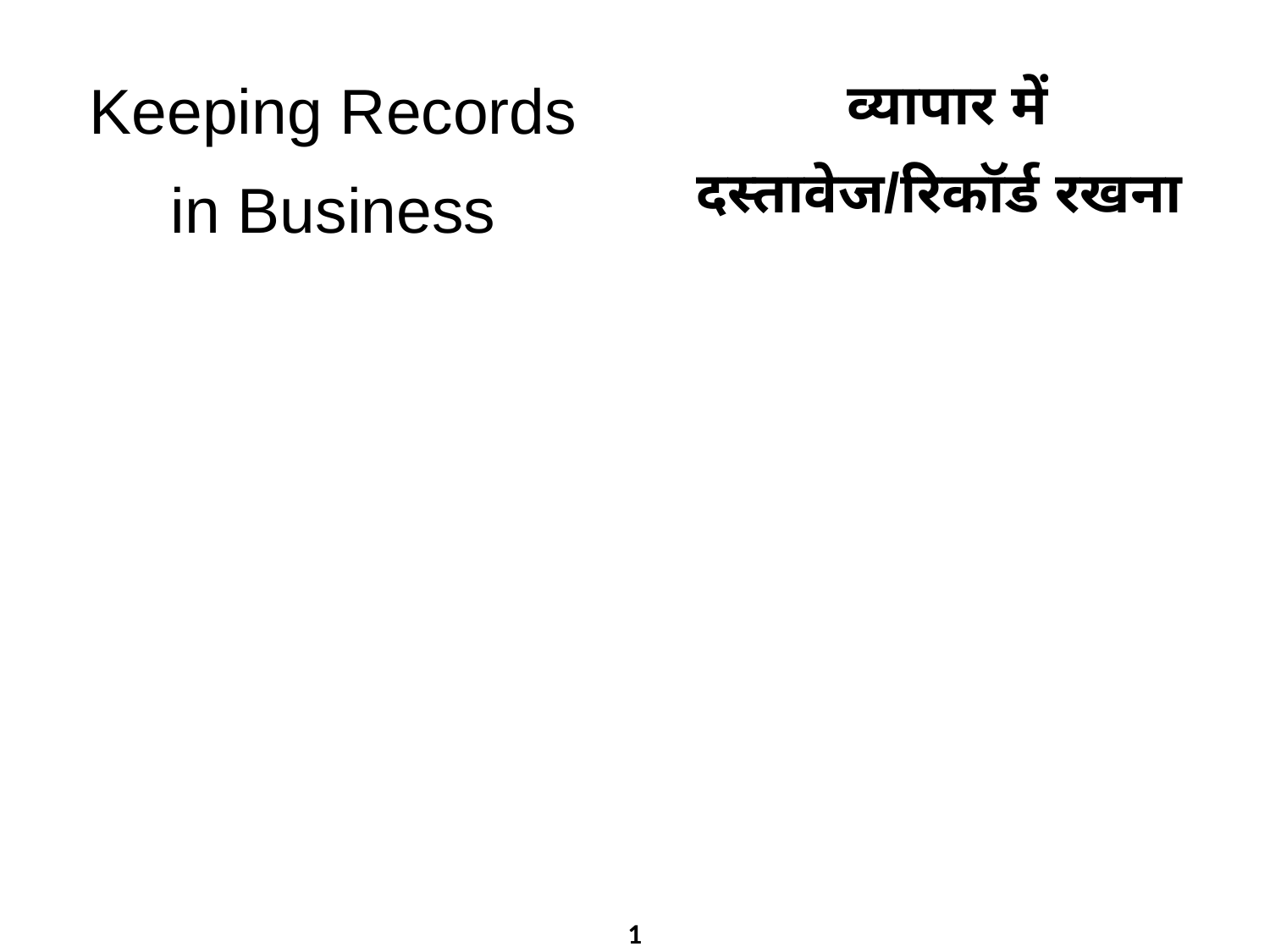

Keeping Records in Business

व्यापार में दस्तावेज/रिकॉर्ड रखना
1